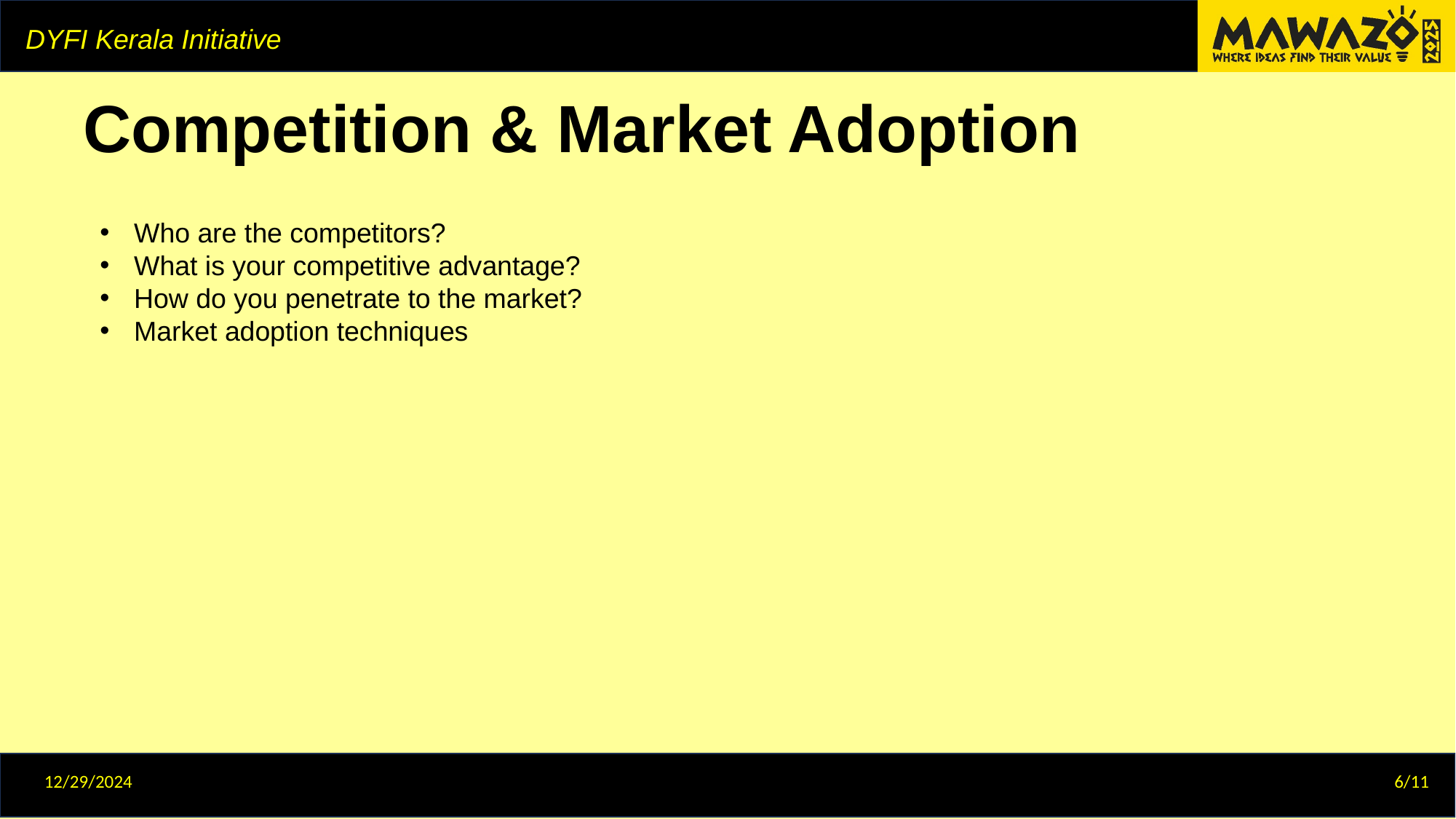

# Competition & Market Adoption
Who are the competitors?
What is your competitive advantage?
How do you penetrate to the market?
Market adoption techniques
12/29/2024
6/11